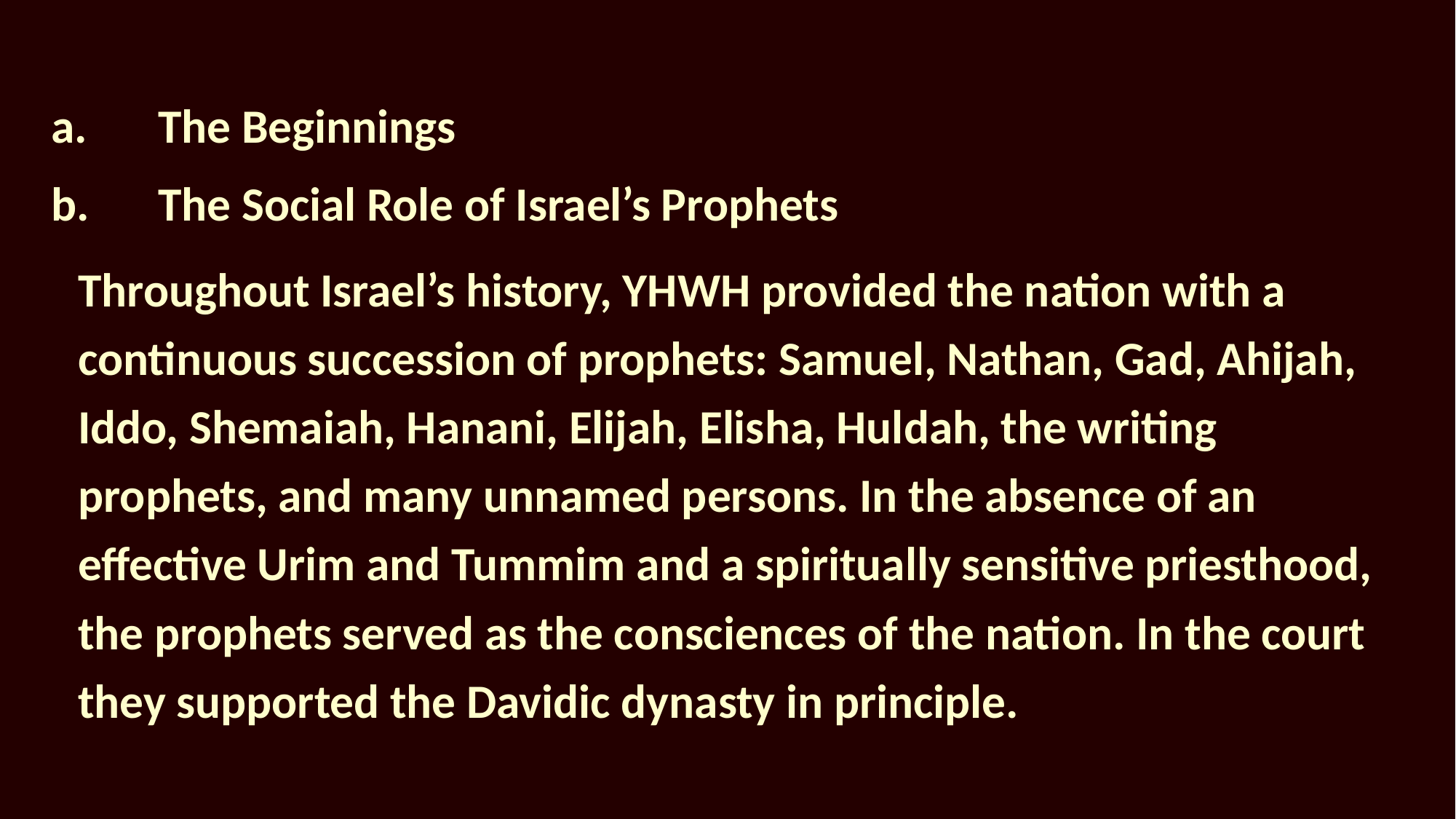

a.	The Beginnings
b.	The Social Role of Israel’s Prophets
Throughout Israel’s history, YHWH provided the nation with a continuous succession of prophets: Samuel, Nathan, Gad, Ahijah, Iddo, Shemaiah, Hanani, Elijah, Elisha, Huldah, the writing prophets, and many unnamed persons. In the absence of an effective Urim and Tummim and a spiritually sensitive priesthood, the prophets served as the consciences of the nation. In the court they supported the Davidic dynasty in principle.